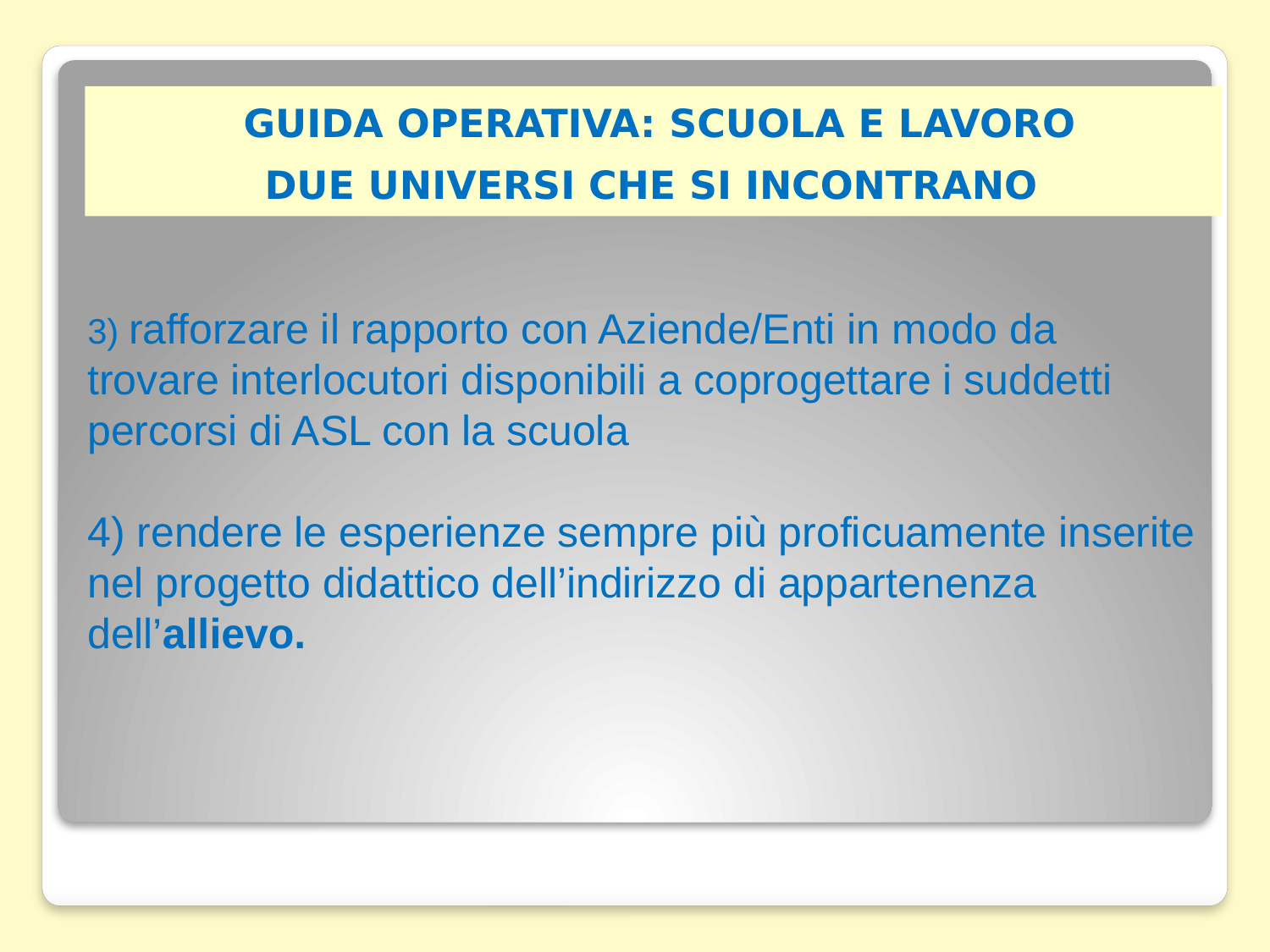

GUIDA OPERATIVA: SCUOLA E LAVORO
 DUE UNIVERSI CHE SI INCONTRANO
# 3) rafforzare il rapporto con Aziende/Enti in modo da trovare interlocutori disponibili a coprogettare i suddetti percorsi di ASL con la scuola 4) rendere le esperienze sempre più proficuamente inserite nel progetto didattico dell’indirizzo di appartenenza dell’allievo.